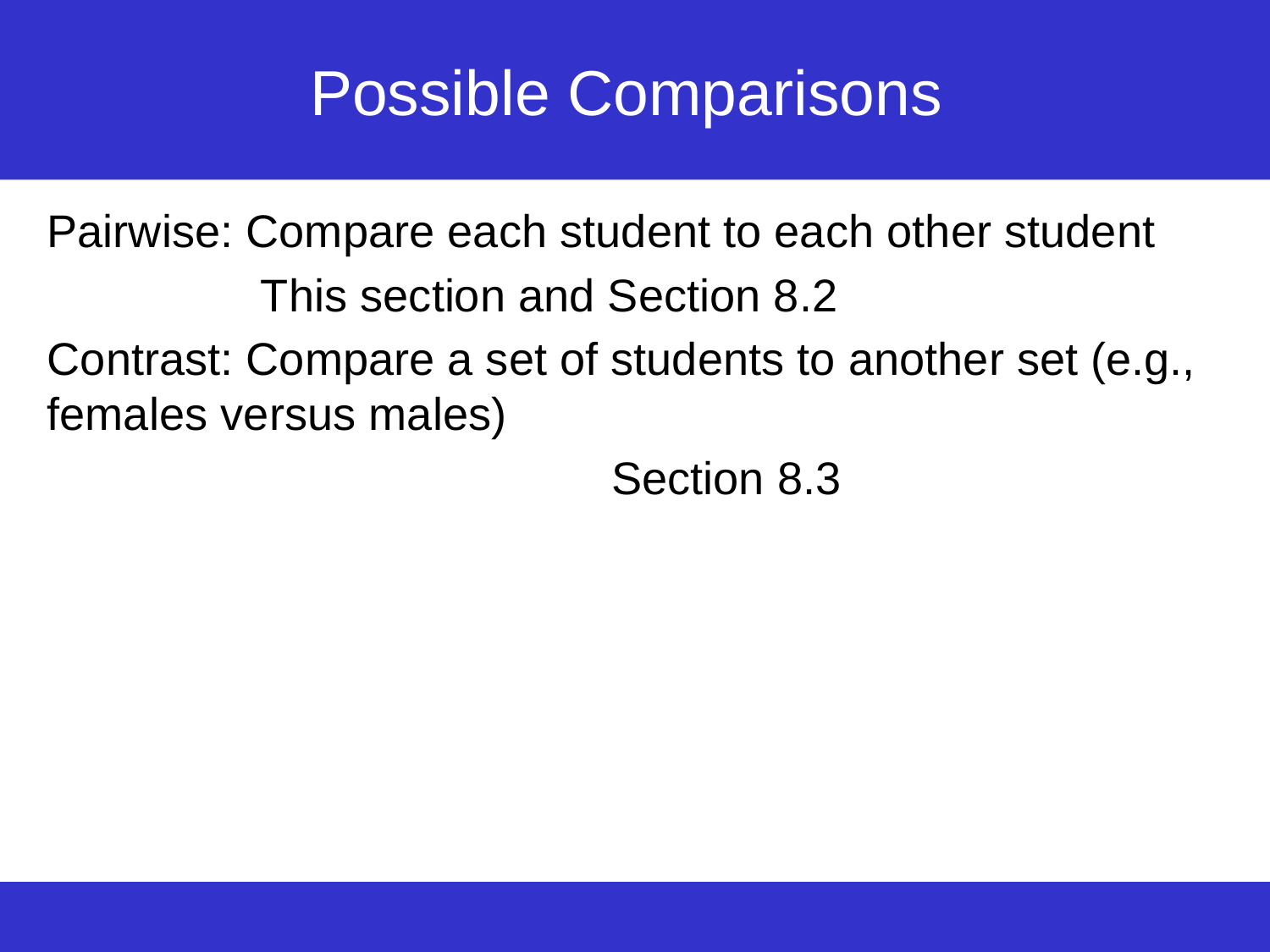

# Possible Comparisons
Pairwise: Compare each student to each other student
This section and Section 8.2
Contrast: Compare a set of students to another set (e.g., females versus males)
Section 8.3